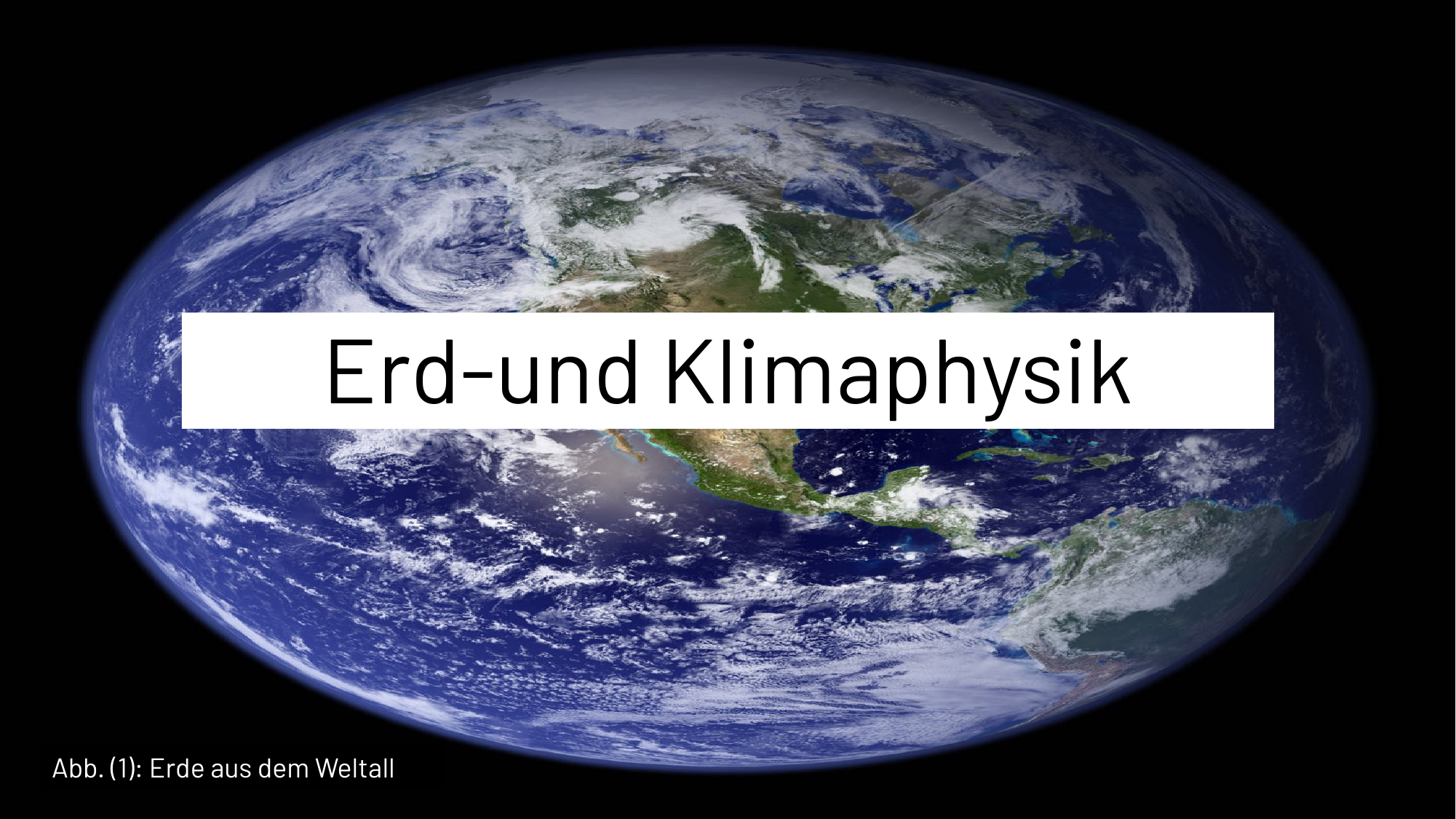

# Erd-und Klimaphysik
Abb. (1): Erde aus dem Weltall